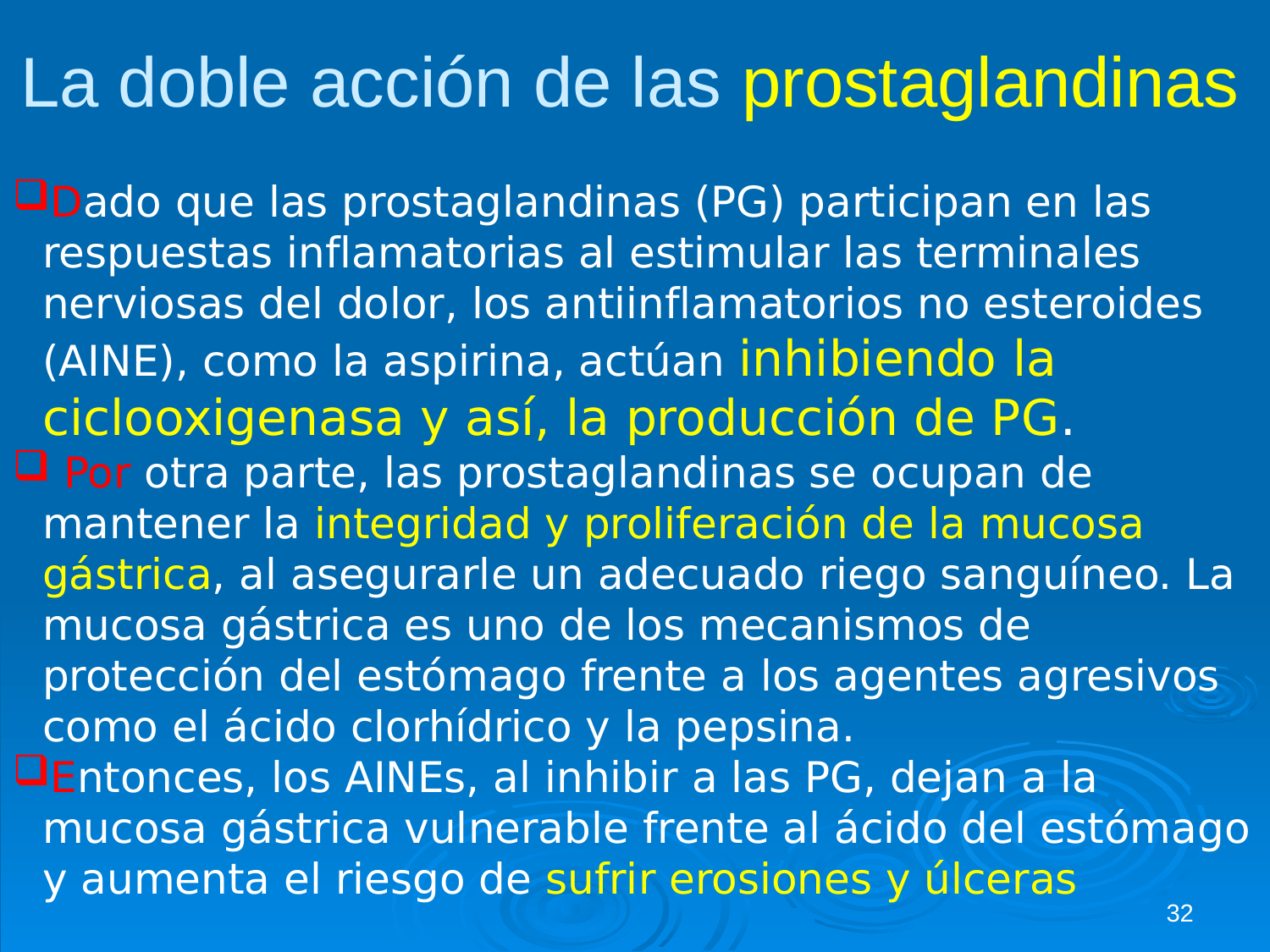

# La doble acción de las prostaglandinas
Dado que las prostaglandinas (PG) participan en las respuestas inflamatorias al estimular las terminales nerviosas del dolor, los antiinflamatorios no esteroides (AINE), como la aspirina, actúan inhibiendo la ciclooxigenasa y así, la producción de PG.
 Por otra parte, las prostaglandinas se ocupan de mantener la integridad y proliferación de la mucosa gástrica, al asegurarle un adecuado riego sanguíneo. La mucosa gástrica es uno de los mecanismos de protección del estómago frente a los agentes agresivos como el ácido clorhídrico y la pepsina.
Entonces, los AINEs, al inhibir a las PG, dejan a la mucosa gástrica vulnerable frente al ácido del estómago y aumenta el riesgo de sufrir erosiones y úlceras
32